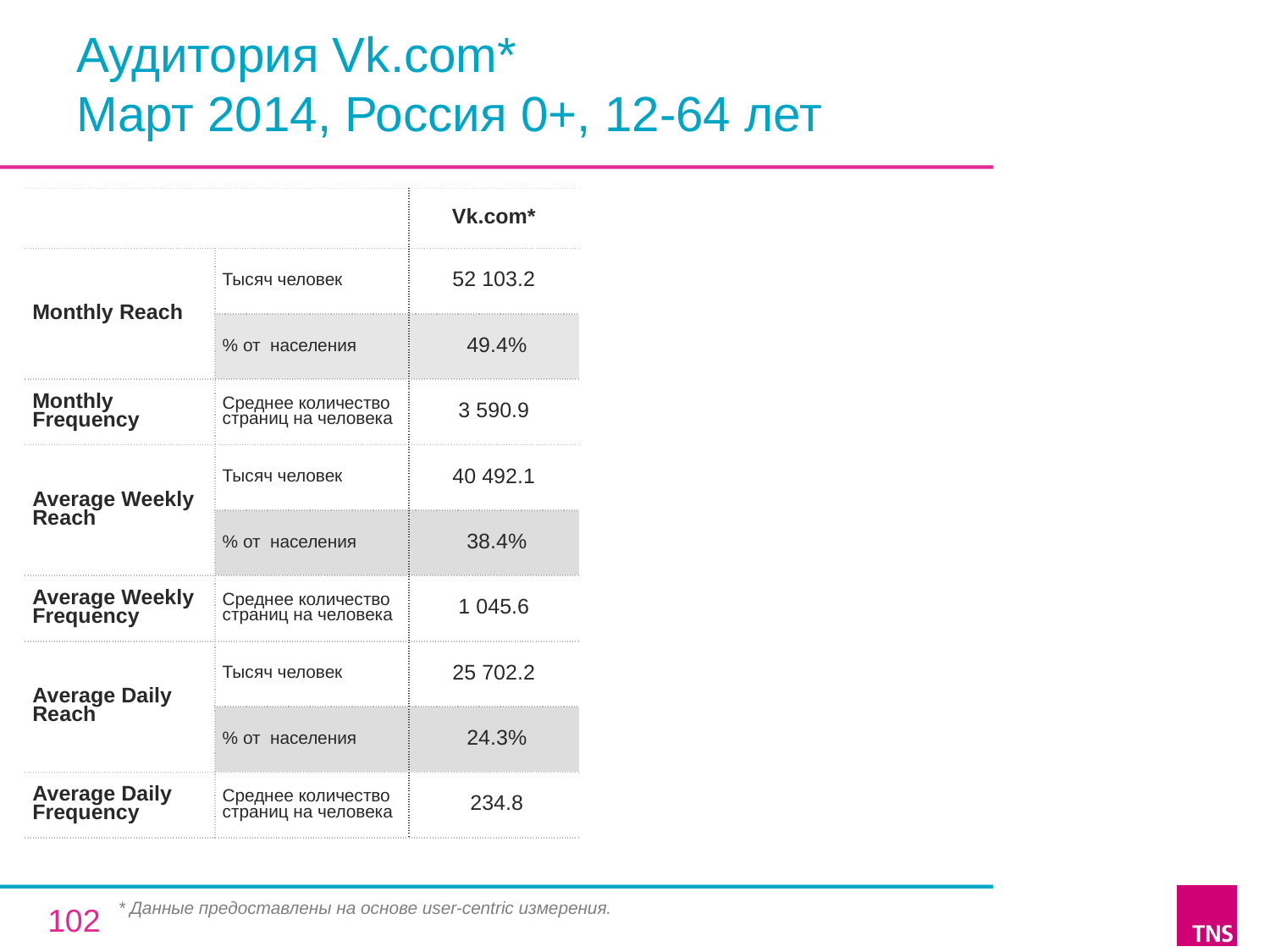

# Аудитория Vk.com* Март 2014, Россия 0+, 12-64 лет
|  |  | Vk.com\* |
| --- | --- | --- |
| Monthly Reach | Тысяч человек | 52 103.2 |
|  | % от населения | 49.4% |
| Monthly Frequency | Среднее количество страниц на человека | 3 590.9 |
| Average Weekly Reach | Тысяч человек | 40 492.1 |
|  | % от населения | 38.4% |
| Average Weekly Frequency | Среднее количество страниц на человека | 1 045.6 |
| Average Daily Reach | Тысяч человек | 25 702.2 |
|  | % от населения | 24.3% |
| Average Daily Frequency | Среднее количество страниц на человека | 234.8 |
* Данные предоставлены на основе user-centric измерения.
102